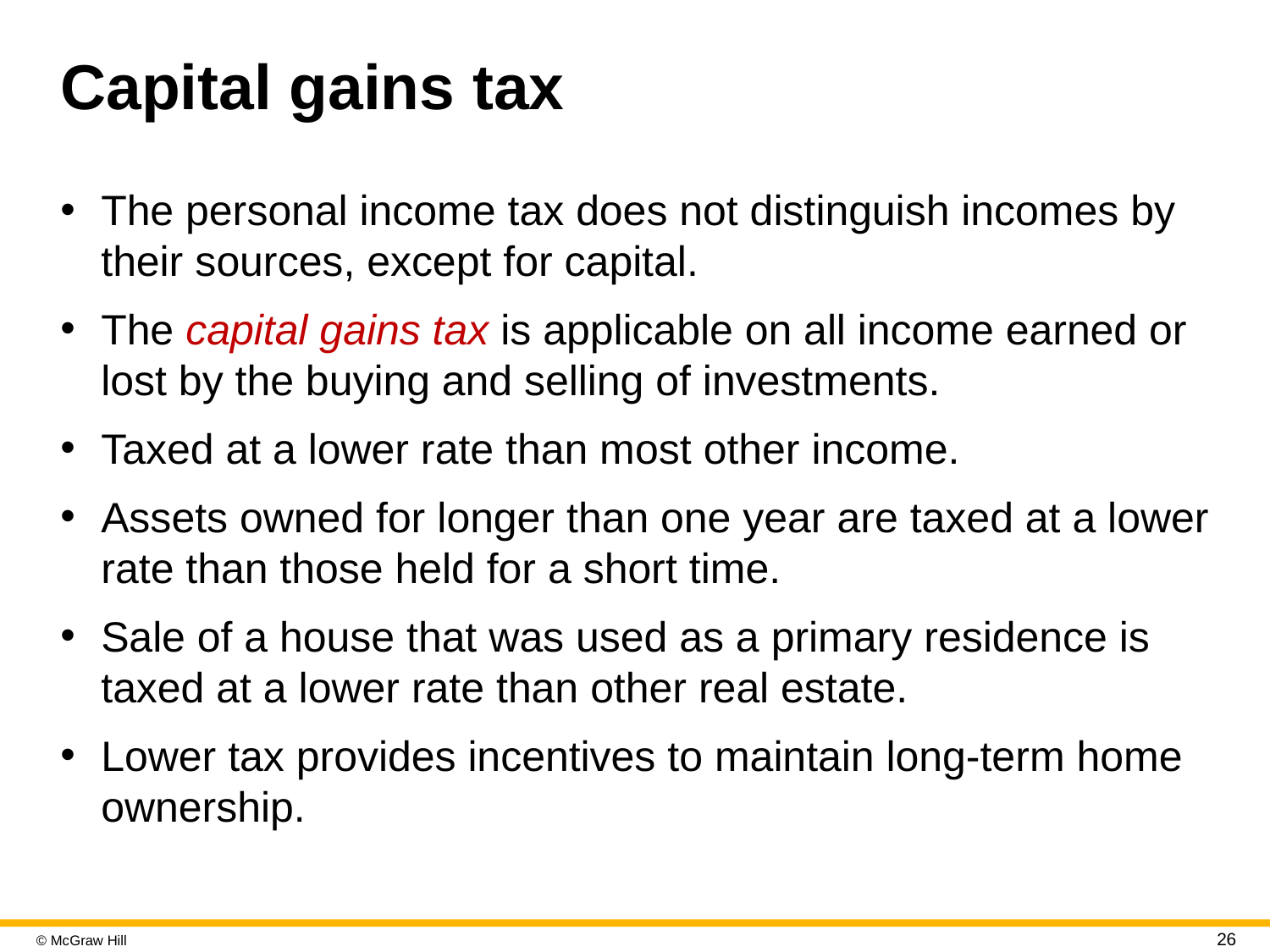

# Capital gains tax
The personal income tax does not distinguish incomes by their sources, except for capital.
The capital gains tax is applicable on all income earned or lost by the buying and selling of investments.
Taxed at a lower rate than most other income.
Assets owned for longer than one year are taxed at a lower rate than those held for a short time.
Sale of a house that was used as a primary residence is taxed at a lower rate than other real estate.
Lower tax provides incentives to maintain long-term home ownership.